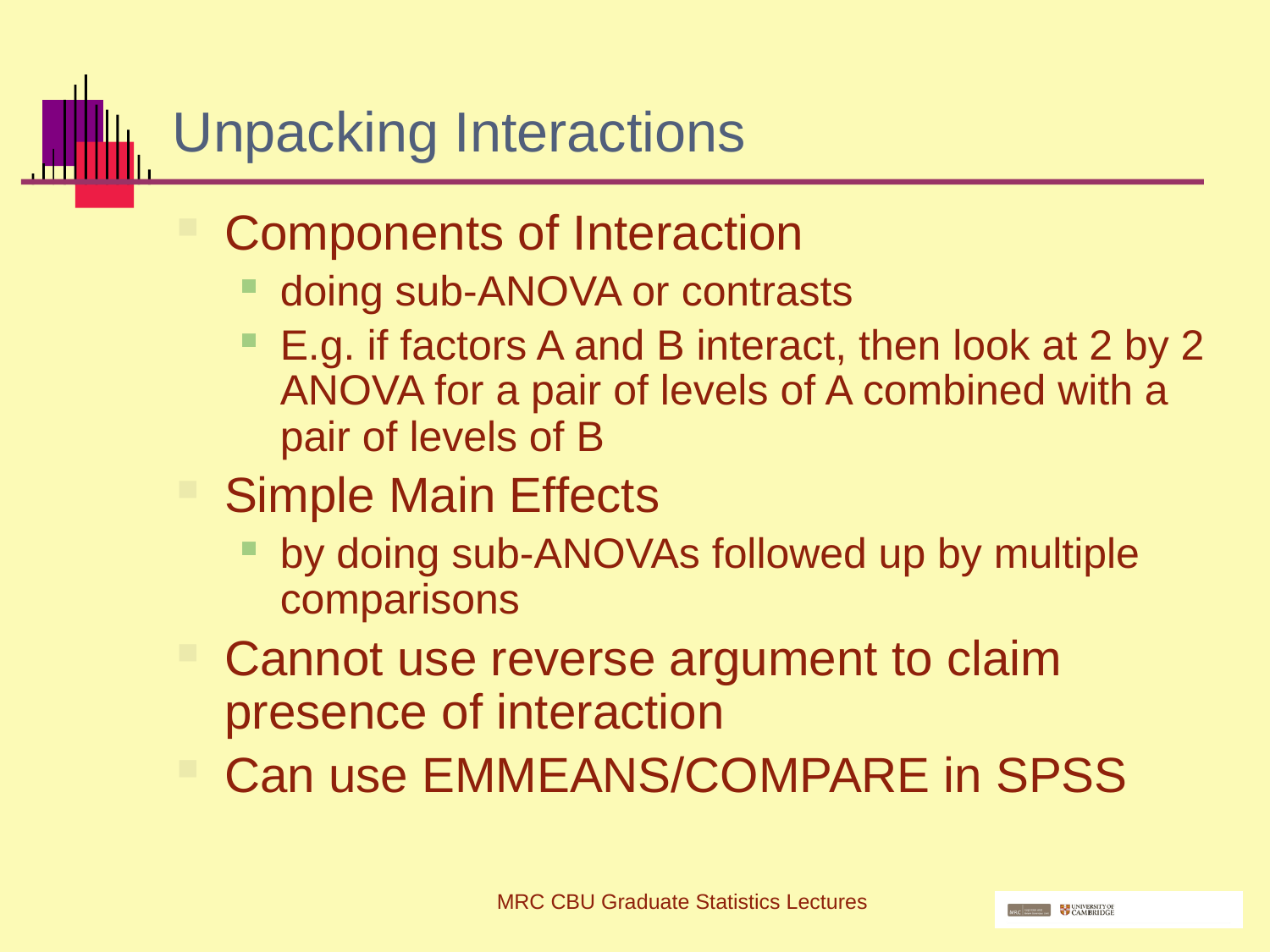

# Unpacking Interactions
Components of Interaction
doing sub-ANOVA or contrasts
E.g. if factors A and B interact, then look at 2 by 2 ANOVA for a pair of levels of A combined with a pair of levels of B
Simple Main Effects
by doing sub-ANOVAs followed up by multiple comparisons
Cannot use reverse argument to claim presence of interaction
Can use EMMEANS/COMPARE in SPSS

MRC CBU Graduate Statistics Lectures